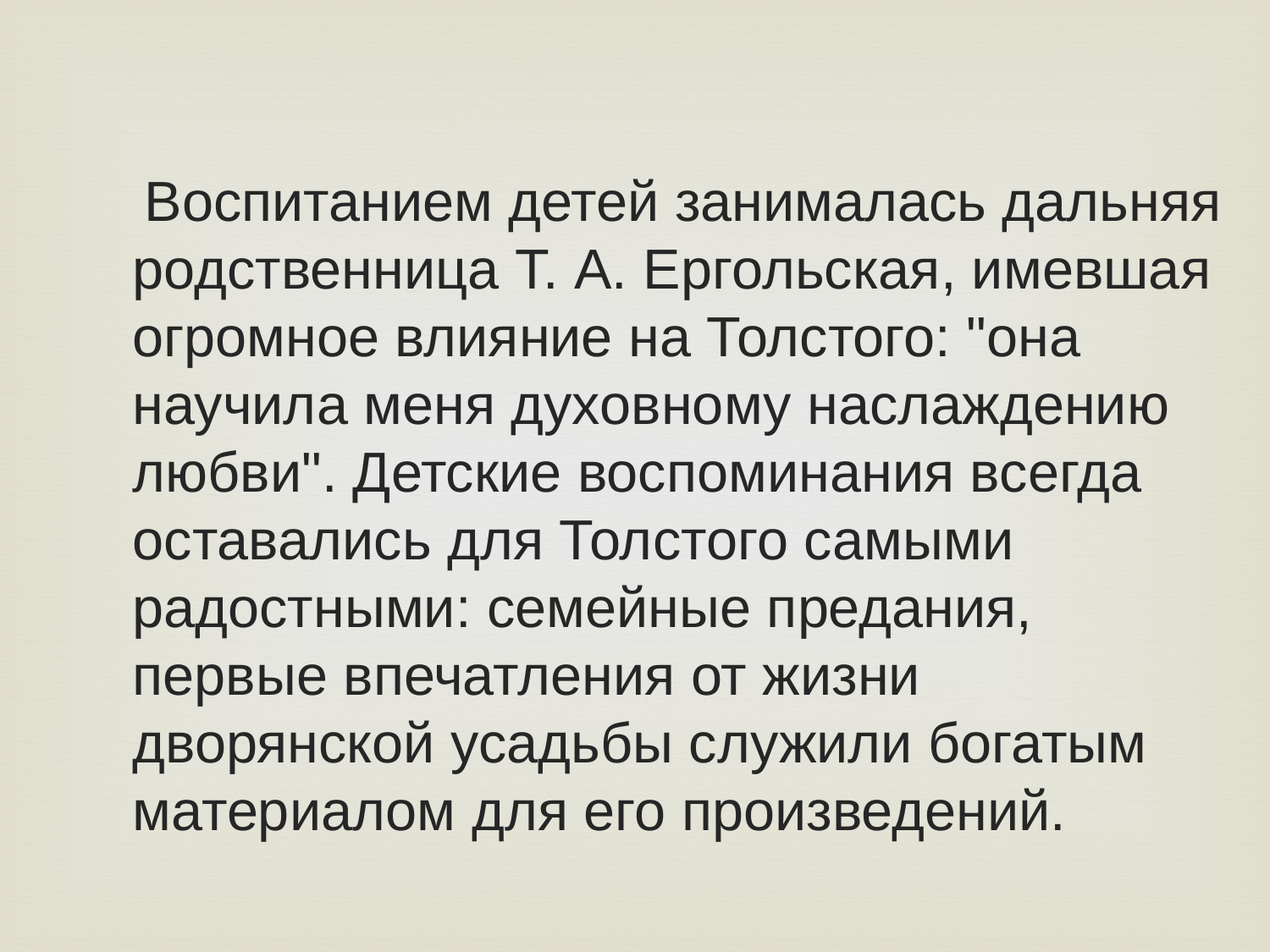

Воспитанием детей занималась дальняя родственница Т. А. Ергольская, имевшая огромное влияние на Толстого: "она научила меня духовному наслаждению любви". Детские воспоминания всегда оставались для Толстого самыми радостными: семейные предания, первые впечатления от жизни дворянской усадьбы служили богатым материалом для его произведений.